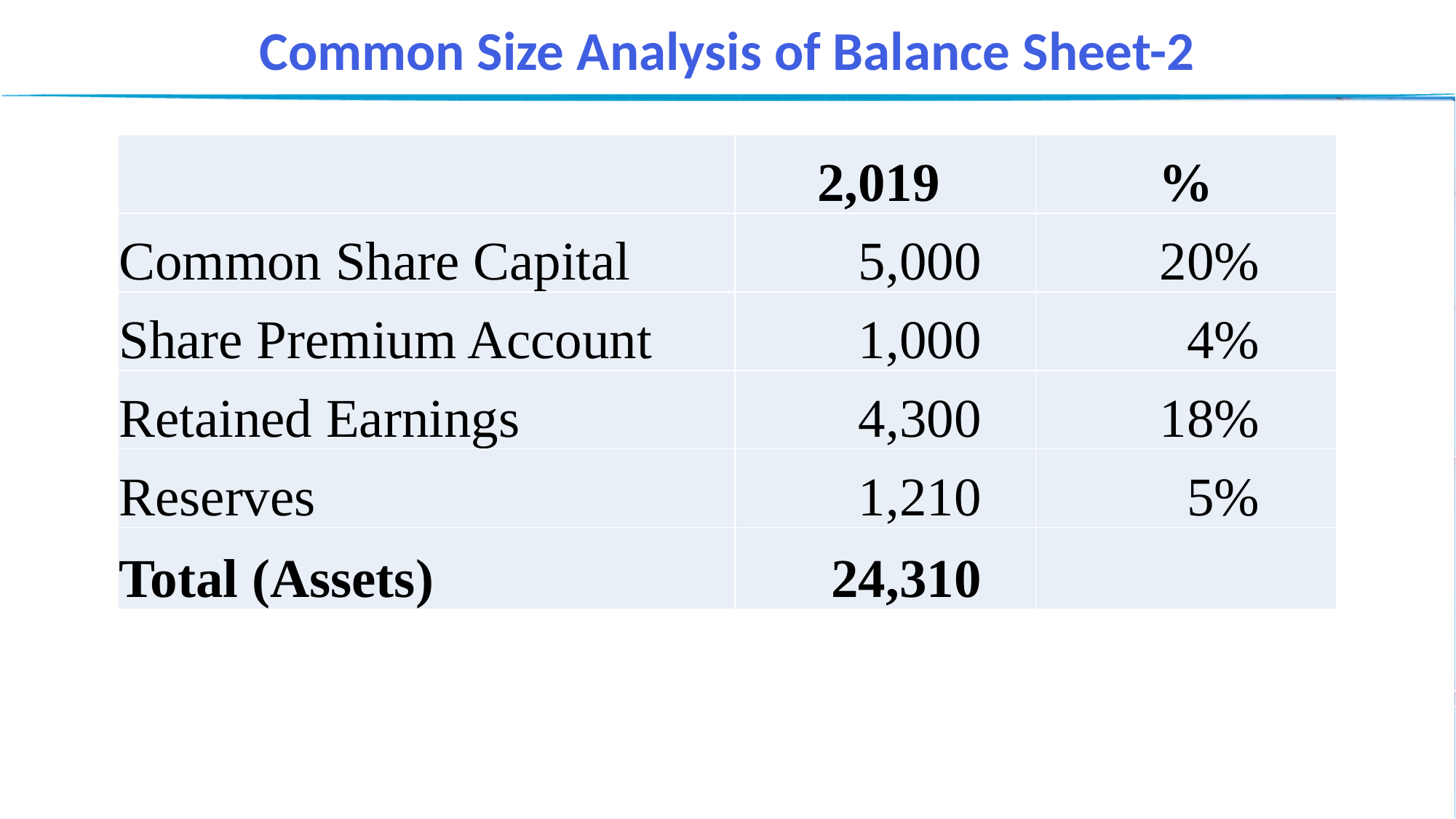

Common Size Analysis of Balance Sheet-2

|  | 2,019 | % |
| --- | --- | --- |
| Common Share Capital | 5,000 | 20% |
| Share Premium Account | 1,000 | 4% |
| Retained Earnings | 4,300 | 18% |
| Reserves | 1,210 | 5% |
| Total (Assets) | 24,310 |  |